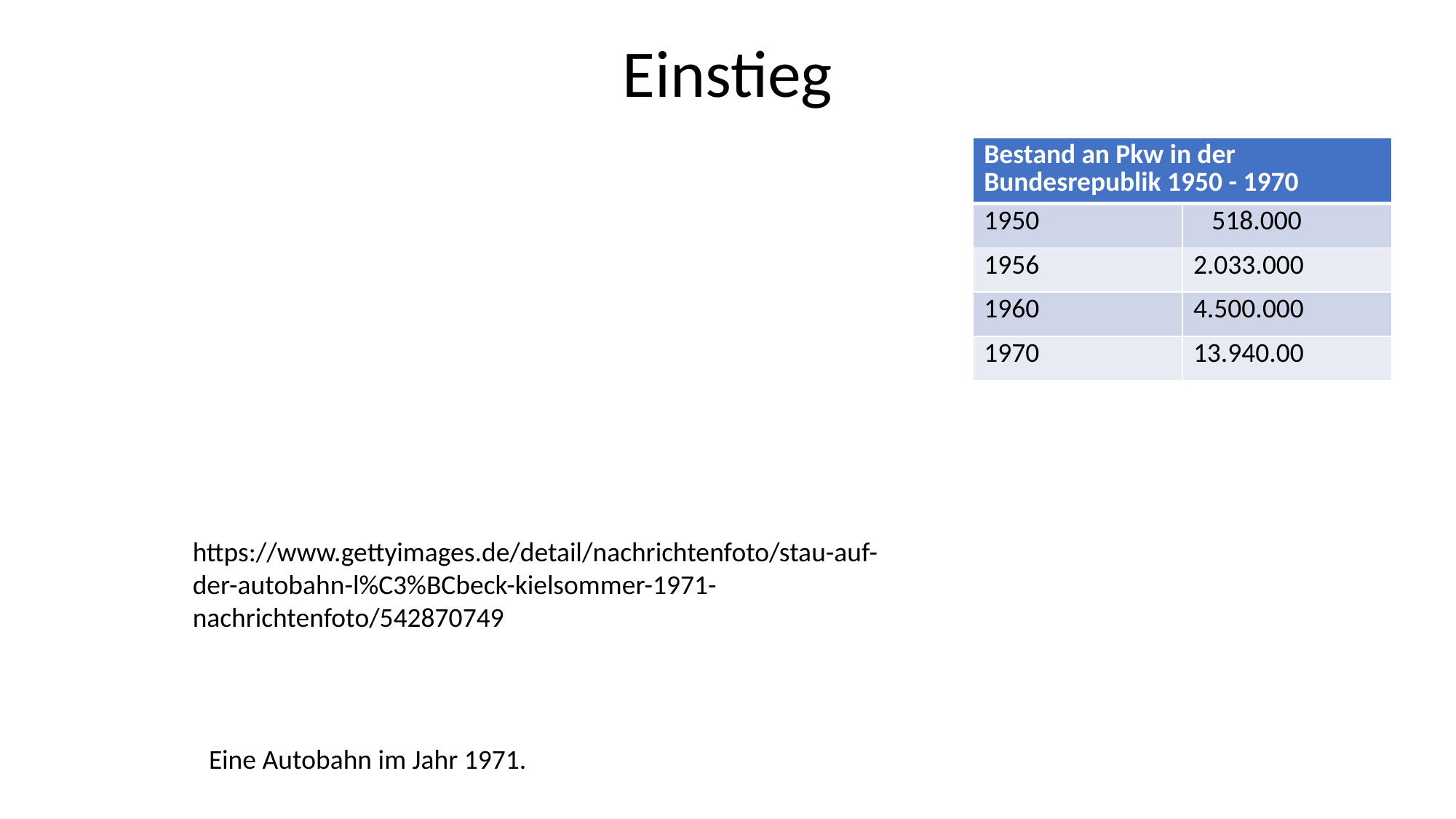

# Einstieg
| Bestand an Pkw in der Bundesrepublik 1950 - 1970 |  |
| --- | --- |
| 1950 | 518.000 |
| 1956 | 2.033.000 |
| 1960 | 4.500.000 |
| 1970 | 13.940.00 |

https://www.gettyimages.de/detail/nachrichtenfoto/stau-auf-der-autobahn-l%C3%BCbeck-kielsommer-1971-nachrichtenfoto/542870749
Eine Autobahn im Jahr 1971.